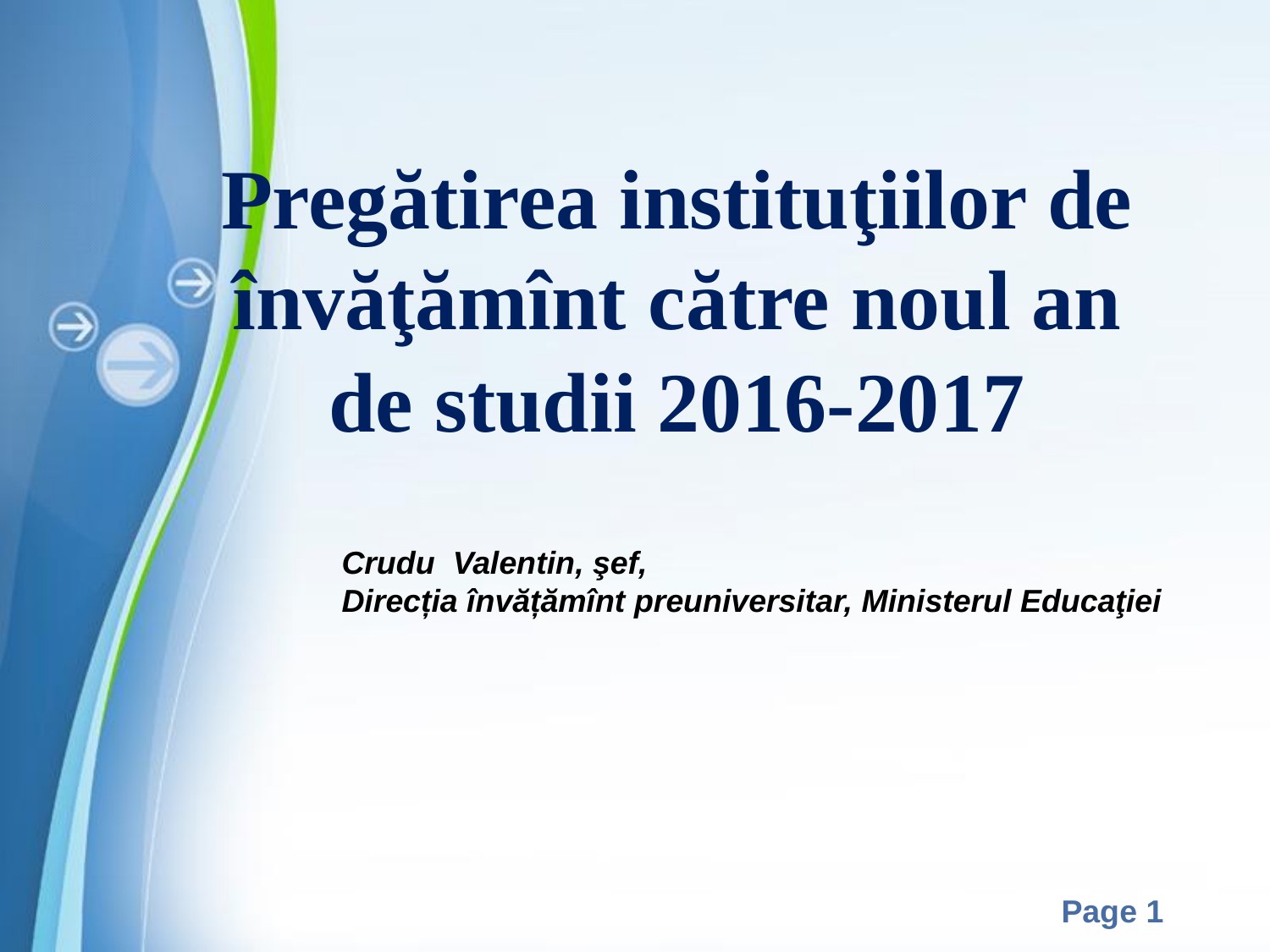

Pregătirea instituţiilor de învăţămînt către noul an de studii 2016-2017

Crudu  Valentin, şef,
Direcția învățămînt preuniversitar, Ministerul Educaţiei